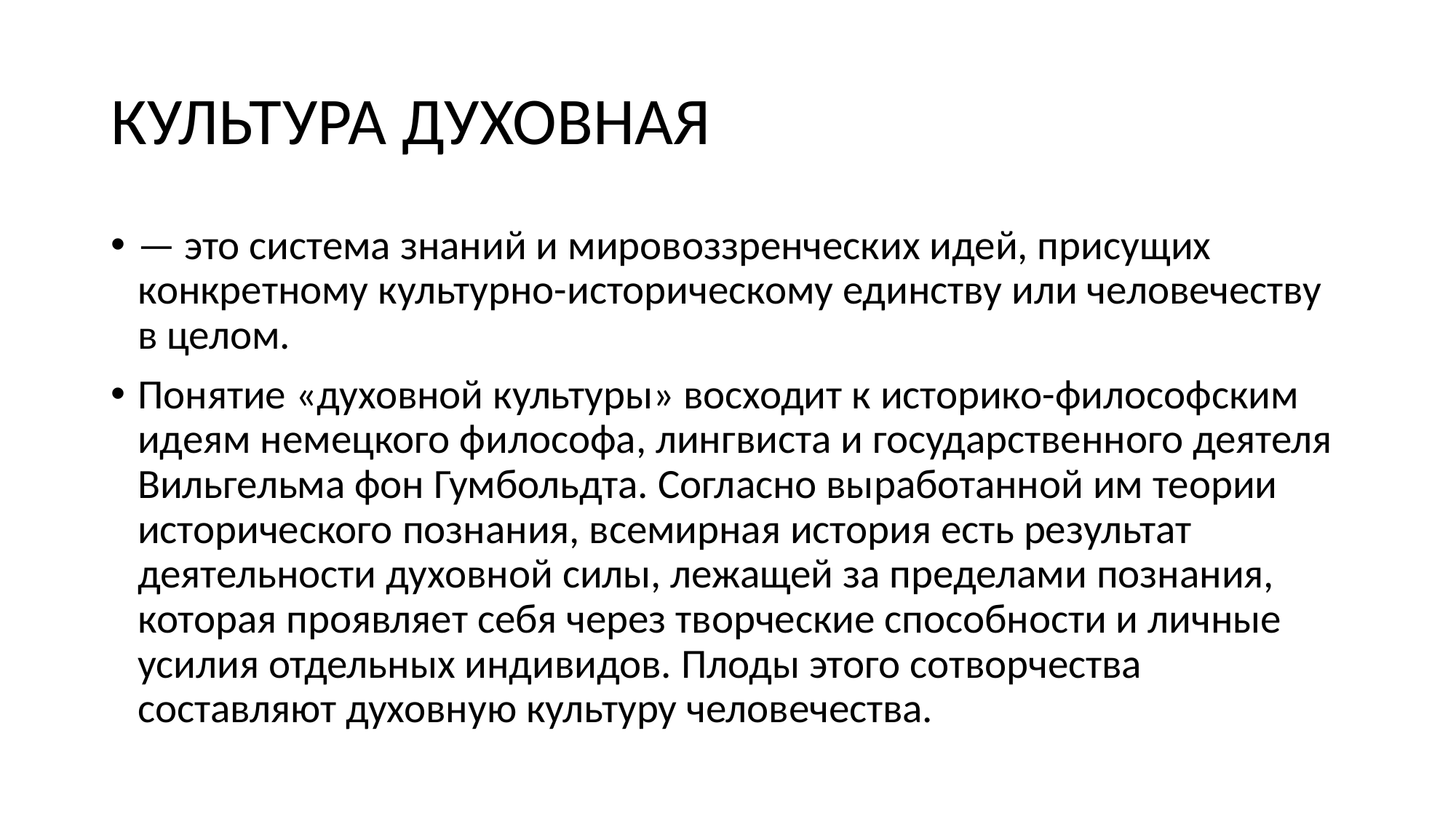

# КУЛЬТУРА ДУХОВНАЯ
— это система знаний и мировоззренческих идей, присущих конкретному культурно-историческому единству или человечеству в целом.
Понятие «духовной культуры» восходит к историко-философским идеям немецкого философа, лингвиста и государственного деятеля Вильгельма фон Гумбольдта. Согласно выработанной им теории исторического познания, всемирная история есть результат деятельности духовной силы, лежащей за пределами познания, которая проявляет себя через творческие способности и личные усилия отдельных индивидов. Плоды этого сотворчества составляют духовную культуру человечества.